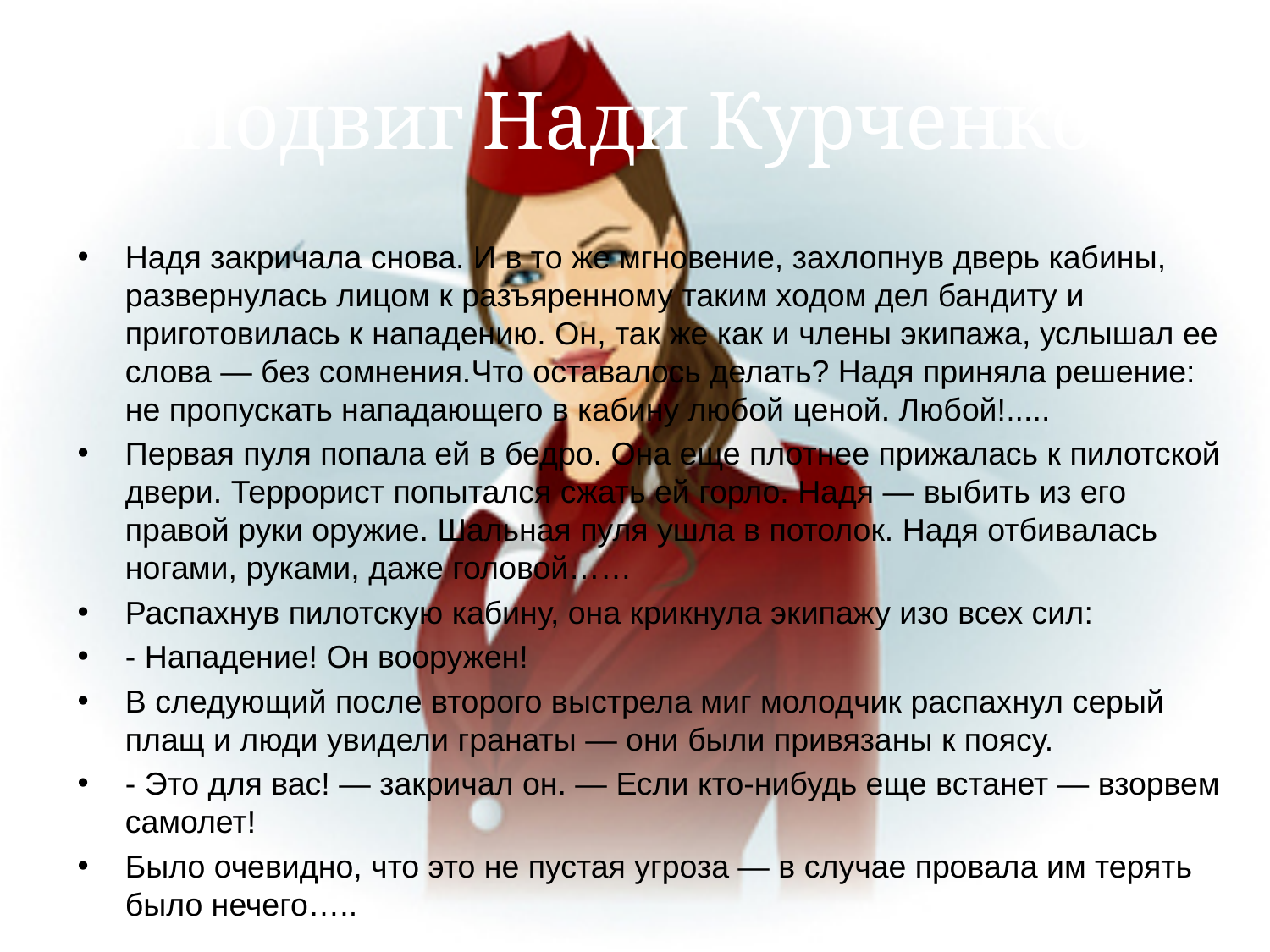

# Подвиг Нади Курченко

Надя закричала снова. И в то же мгновение, захлопнув дверь кабины, развернулась лицом к разъяренному таким ходом дел бандиту и приготовилась к нападению. Он, так же как и члены экипажа, услышал ее слова — без сомнения.Что оставалось делать? Надя приняла решение: не пропускать нападающего в кабину любой ценой. Любой!.....
Первая пуля попала ей в бедро. Она еще плотнее прижалась к пилотской двери. Террорист попытался сжать ей горло. Надя — выбить из его правой руки оружие. Шальная пуля ушла в потолок. Надя отбивалась ногами, руками, даже головой……
Распахнув пилотскую кабину, она крикнула экипажу изо всех сил:
- Нападение! Он вооружен!
В следующий после второго выстрела миг молодчик распахнул серый плащ и люди увидели гранаты — они были привязаны к поясу.
- Это для вас! — закричал он. — Если кто-нибудь еще встанет — взорвем самолет!
Было очевидно, что это не пустая угроза — в случае провала им терять было нечего…..